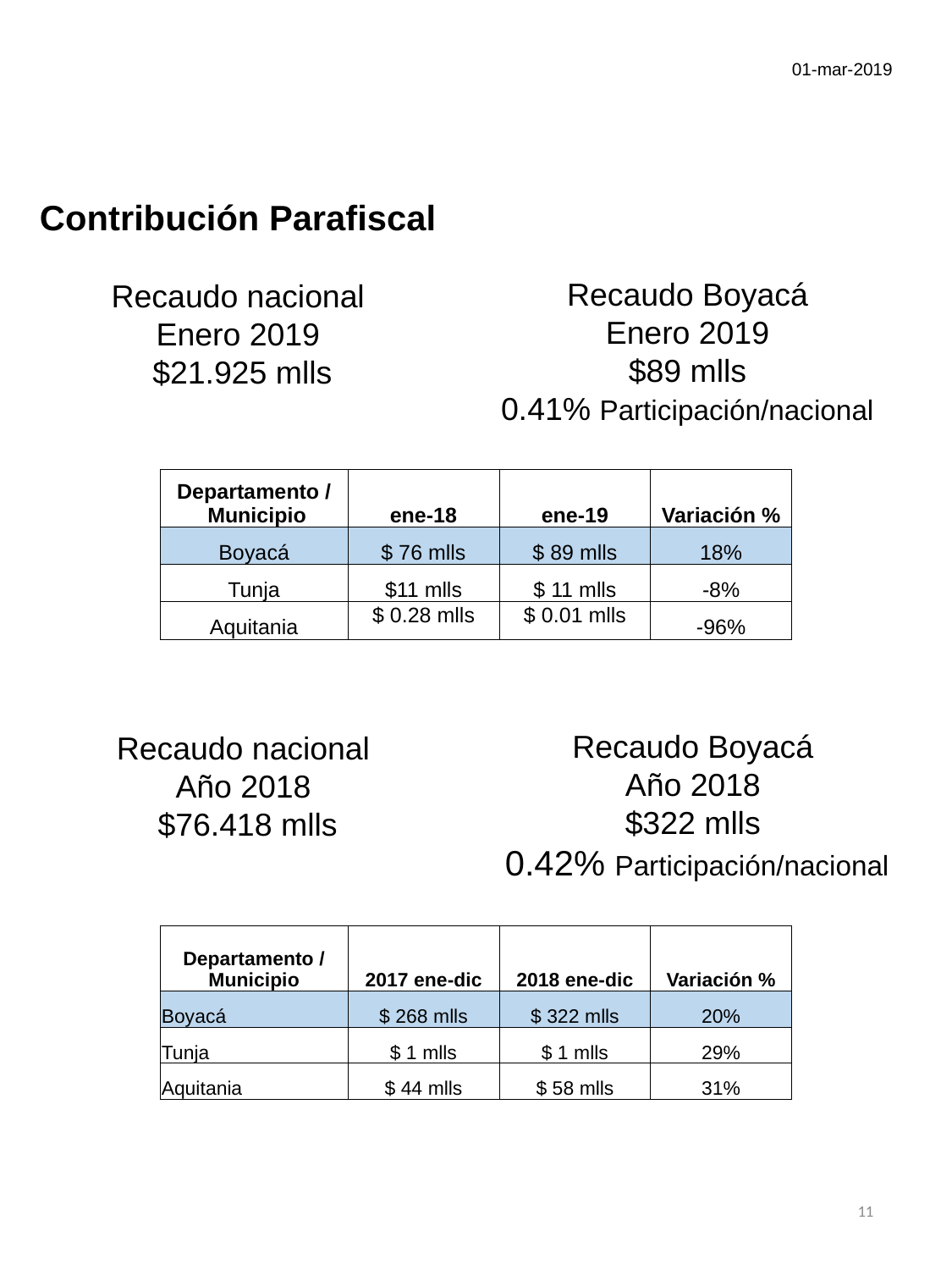

01-mar-2019
Contribución Parafiscal
Recaudo Boyacá
Enero 2019
$89 mlls
0.41% Participación/nacional
Recaudo nacional
Enero 2019
 $21.925 mlls
| Departamento / Municipio | ene-18 | ene-19 | Variación % |
| --- | --- | --- | --- |
| Boyacá | $ 76 mlls | $ 89 mlls | 18% |
| Tunja | $11 mlls | $ 11 mlls | -8% |
| Aquitania | $ 0.28 mlls | $ 0.01 mlls | -96% |
Recaudo Boyacá
Año 2018
$322 mlls
 0.42% Participación/nacional

Recaudo nacional
Año 2018
 $76.418 mlls
| Departamento / Municipio | 2017 ene-dic | 2018 ene-dic | Variación % |
| --- | --- | --- | --- |
| Boyacá | $ 268 mlls | $ 322 mlls | 20% |
| Tunja | $ 1 mlls | $ 1 mlls | 29% |
| Aquitania | $ 44 mlls | $ 58 mlls | 31% |
11